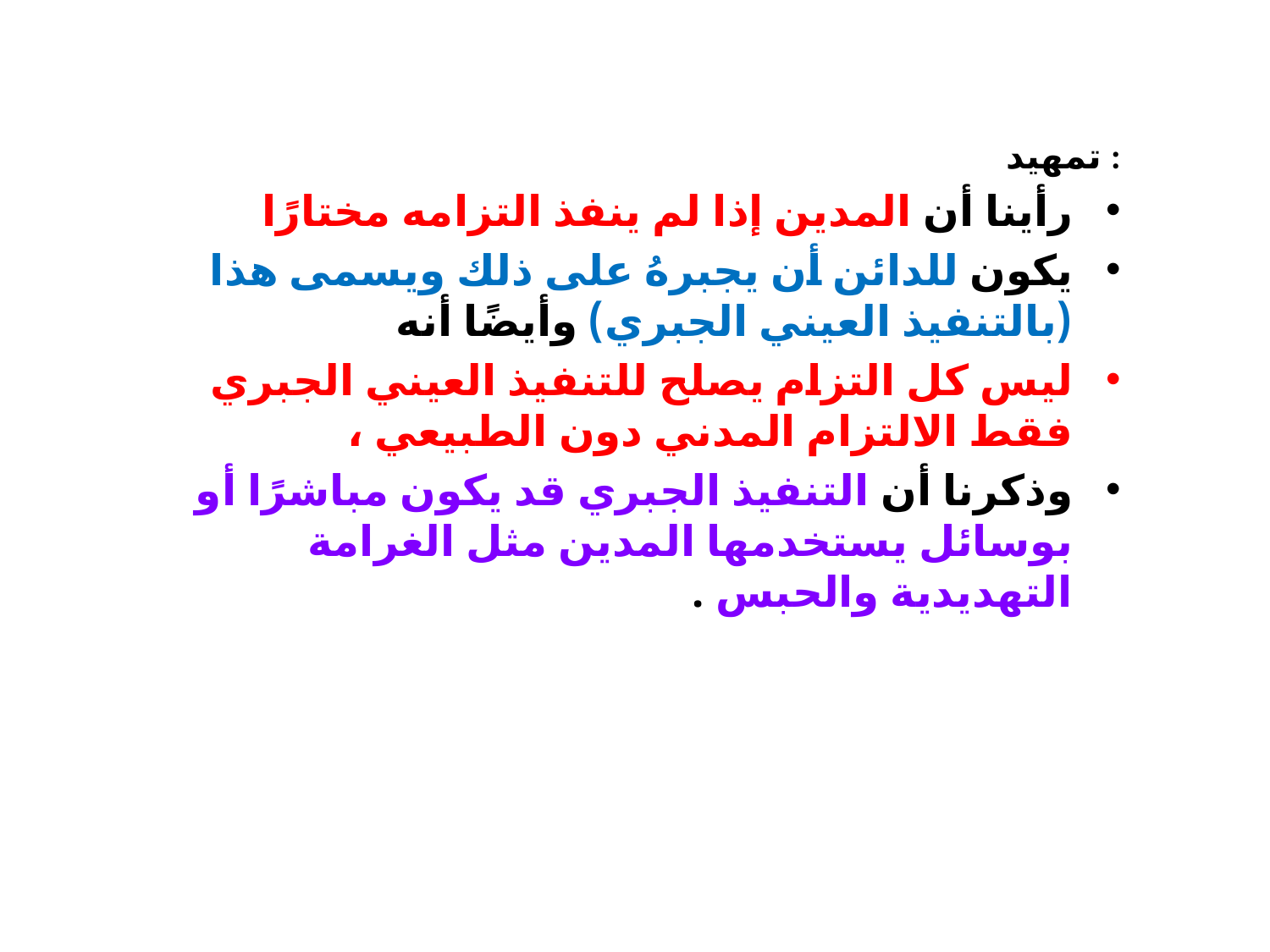

تمهيد :
رأينا أن المدين إذا لم ينفذ التزامه مختارًا
يكون للدائن أن يجبرهُ على ذلك ويسمى هذا (بالتنفيذ العيني الجبري) وأيضًا أنه
ليس كل التزام يصلح للتنفيذ العيني الجبري فقط الالتزام المدني دون الطبيعي ،
وذكرنا أن التنفيذ الجبري قد يكون مباشرًا أو بوسائل يستخدمها المدين مثل الغرامة التهديدية والحبس .
# الفصل الثاني التنفيذ بمقابل أو عن طريق التعويض